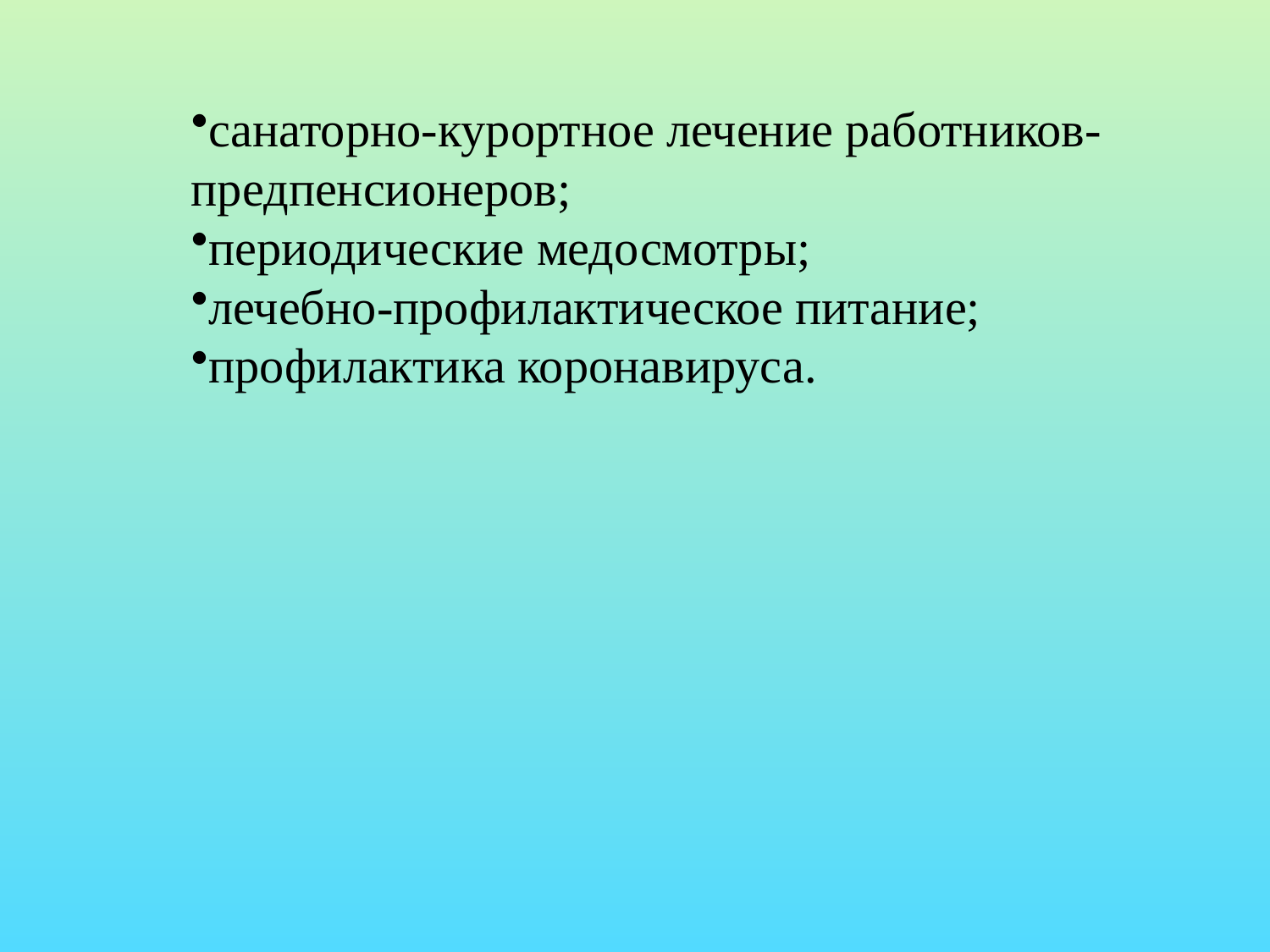

санаторно-курортное лечение работников-предпенcионеров;
периодические медосмотры;
лечебно-профилактическое питание;
профилактика коронавируса.